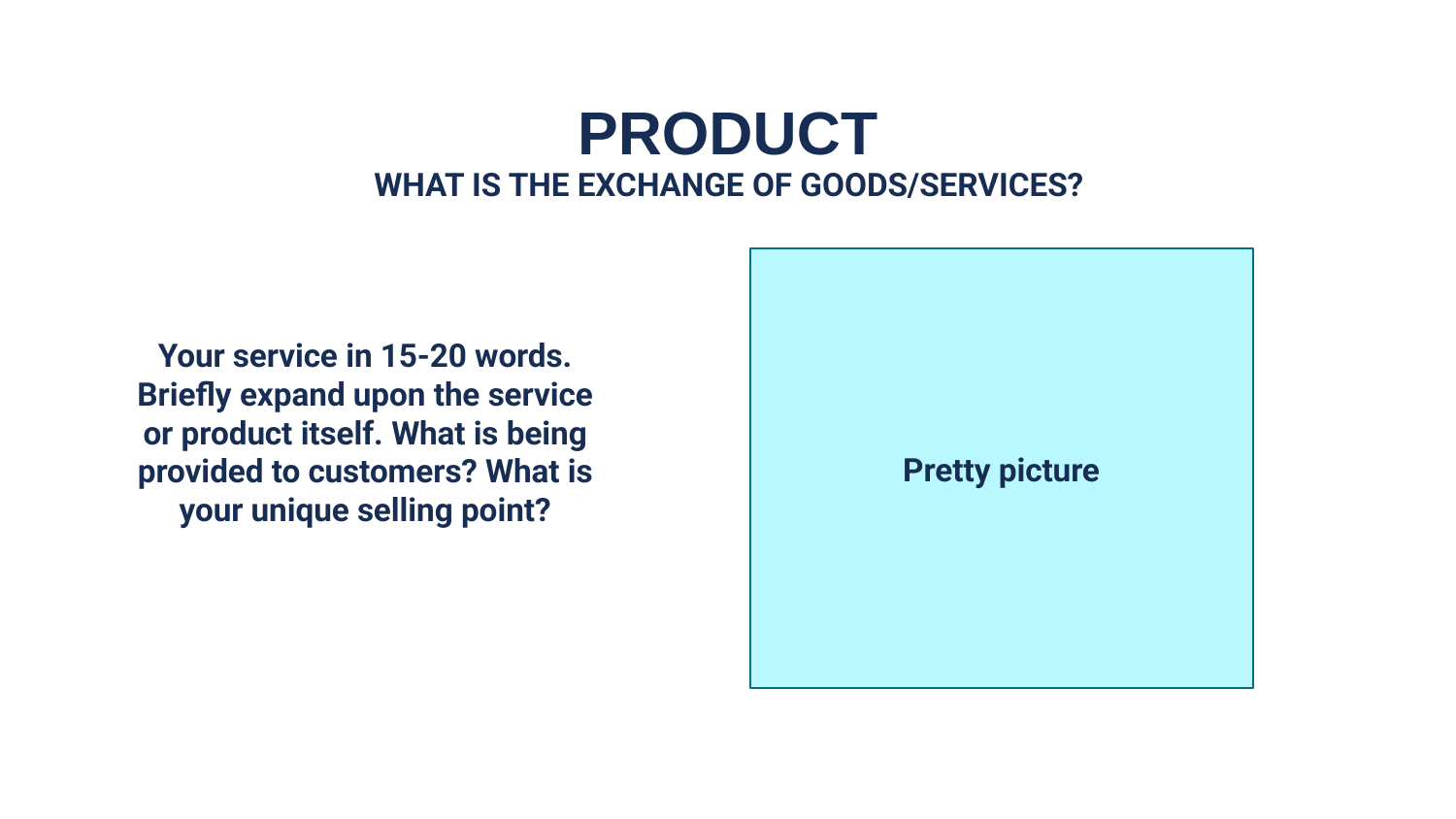

PRODUCT
WHAT IS THE EXCHANGE OF GOODS/SERVICES?

Pretty picture

Your service in 15-20 words. Briefly expand upon the service or product itself. What is being provided to customers? What is your unique selling point?